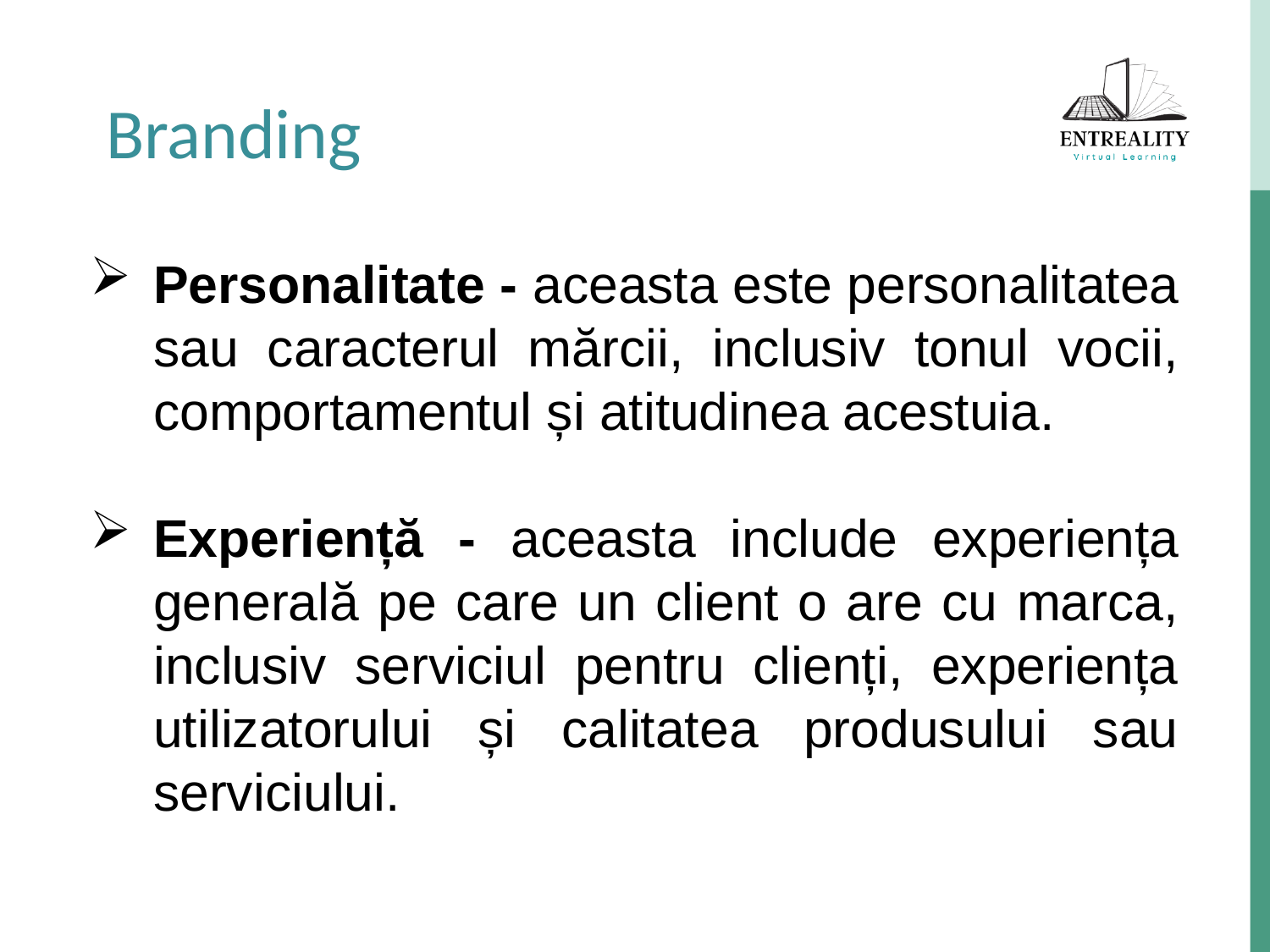

Branding

Personalitate - aceasta este personalitatea sau caracterul mărcii, inclusiv tonul vocii, comportamentul și atitudinea acestuia.

Experiență - aceasta include experiența generală pe care un client o are cu marca, inclusiv serviciul pentru clienți, experiența utilizatorului și calitatea produsului sau serviciului.